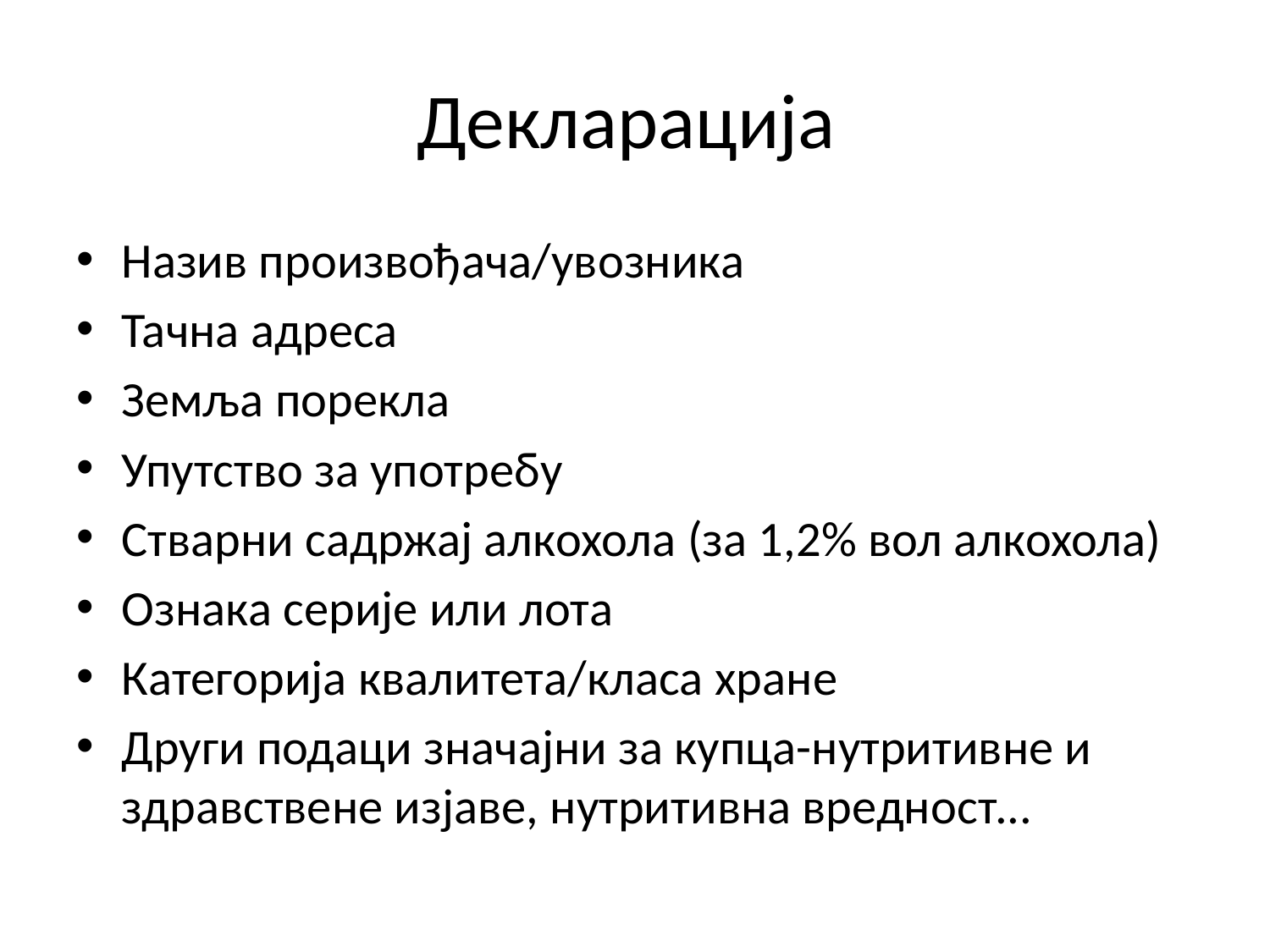

# Декларација
Назив произвођача/увозника
Тачна адреса
Земља порекла
Упутство за употребу
Стварни садржај алкохола (за 1,2% вол алкохола)
Ознака серије или лота
Категорија квалитета/класа хране
Други подаци значајни за купца-нутритивне и здравствене изјаве, нутритивна вредност...